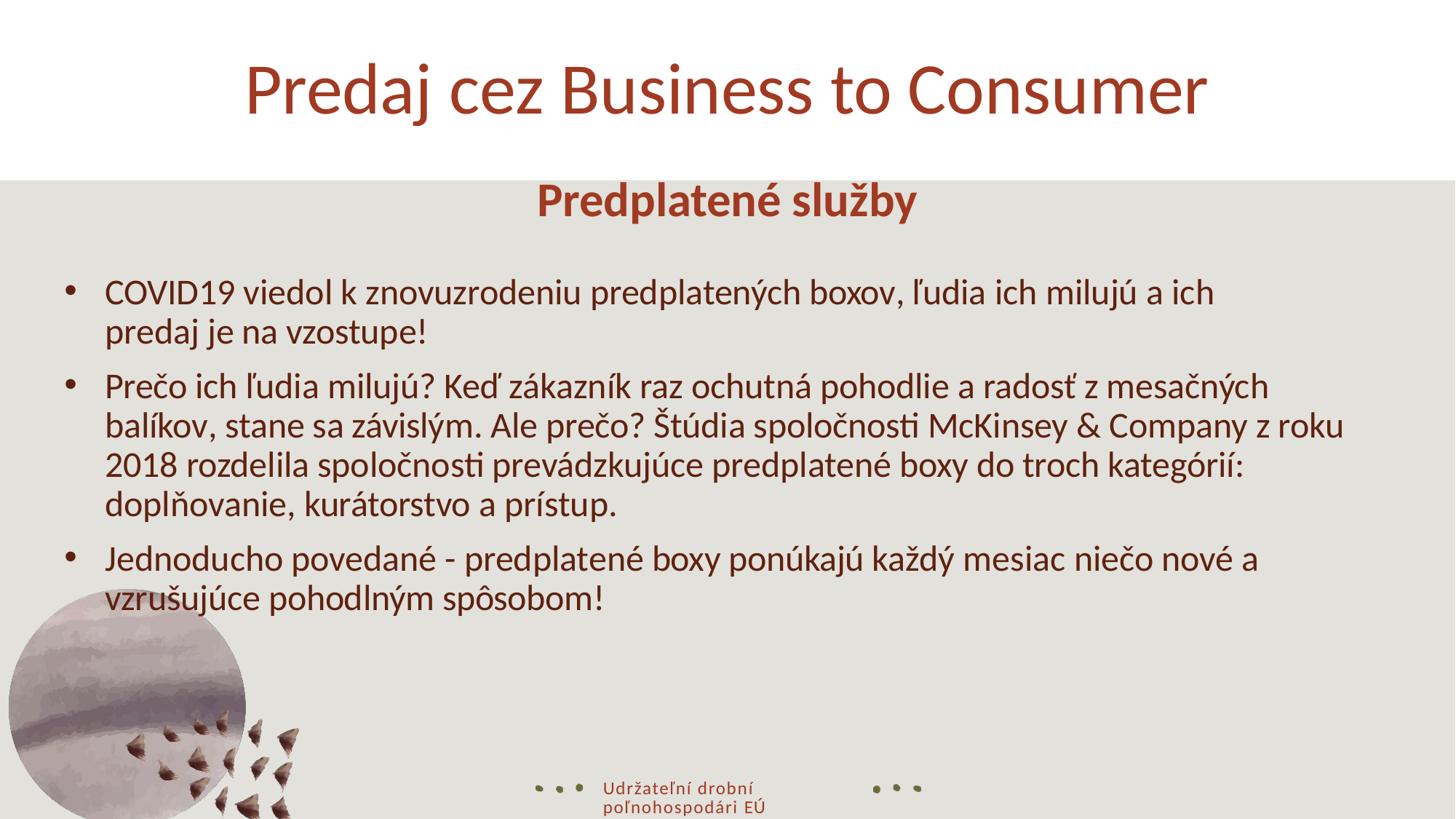

# Predaj cez Business to Consumer

Predplatené služby

COVID19 viedol k znovuzrodeniu predplatených boxov, ľudia ich milujú a ich predaj je na vzostupe!
Prečo ich ľudia milujú? Keď zákazník raz ochutná pohodlie a radosť z mesačných balíkov, stane sa závislým. Ale prečo? Štúdia spoločnosti McKinsey & Company z roku 2018 rozdelila spoločnosti prevádzkujúce predplatené boxy do troch kategórií: doplňovanie, kurátorstvo a prístup.
Jednoducho povedané - predplatené boxy ponúkajú každý mesiac niečo nové a vzrušujúce pohodlným spôsobom!
Udržateľní drobní poľnohospodári EÚ